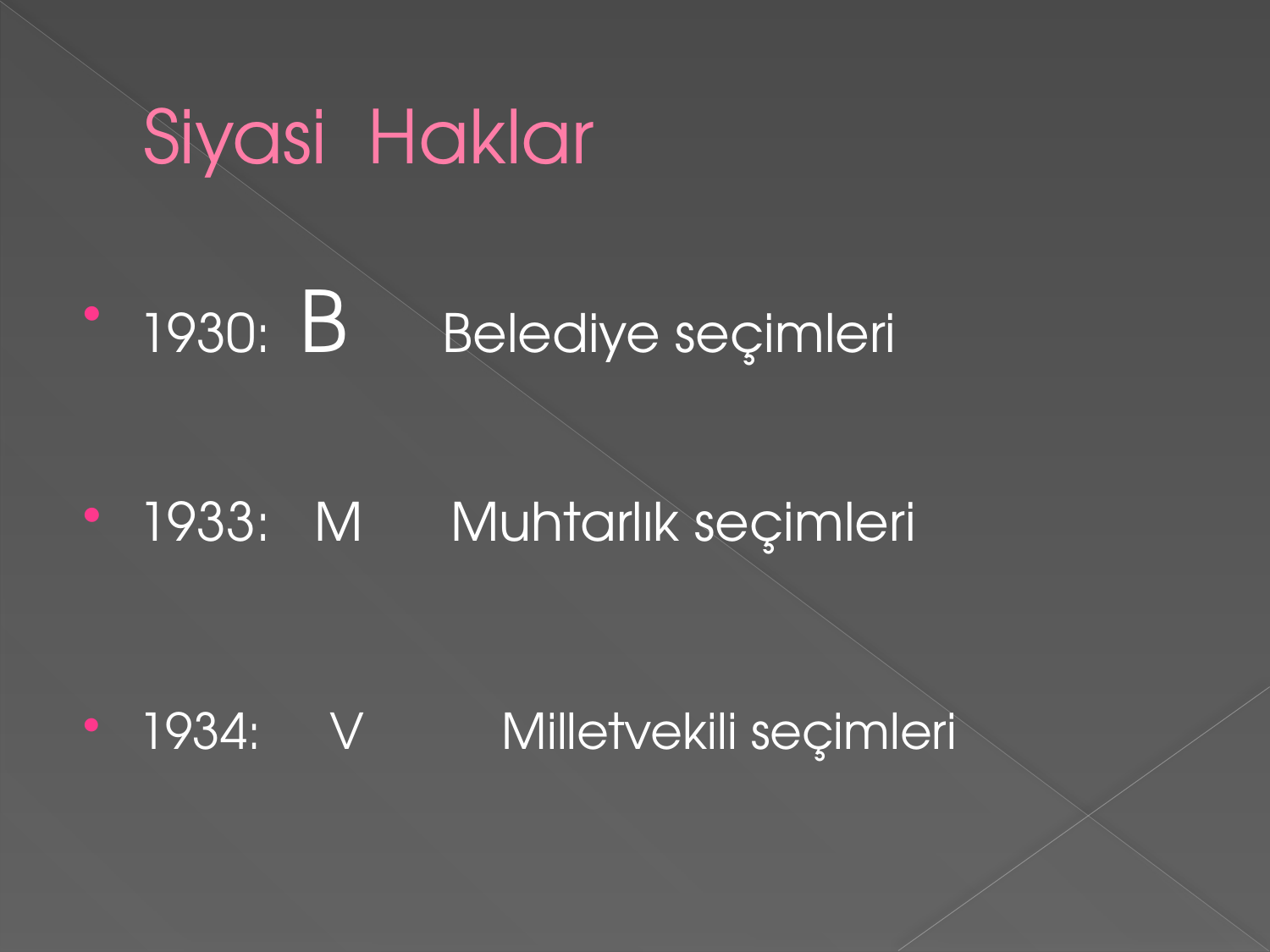

# Siyasi  Haklar
1930:  B    Belediye seçimleri

1933:   M      Muhtarlık seçimleri

1934:     V          Milletvekili seçimleri